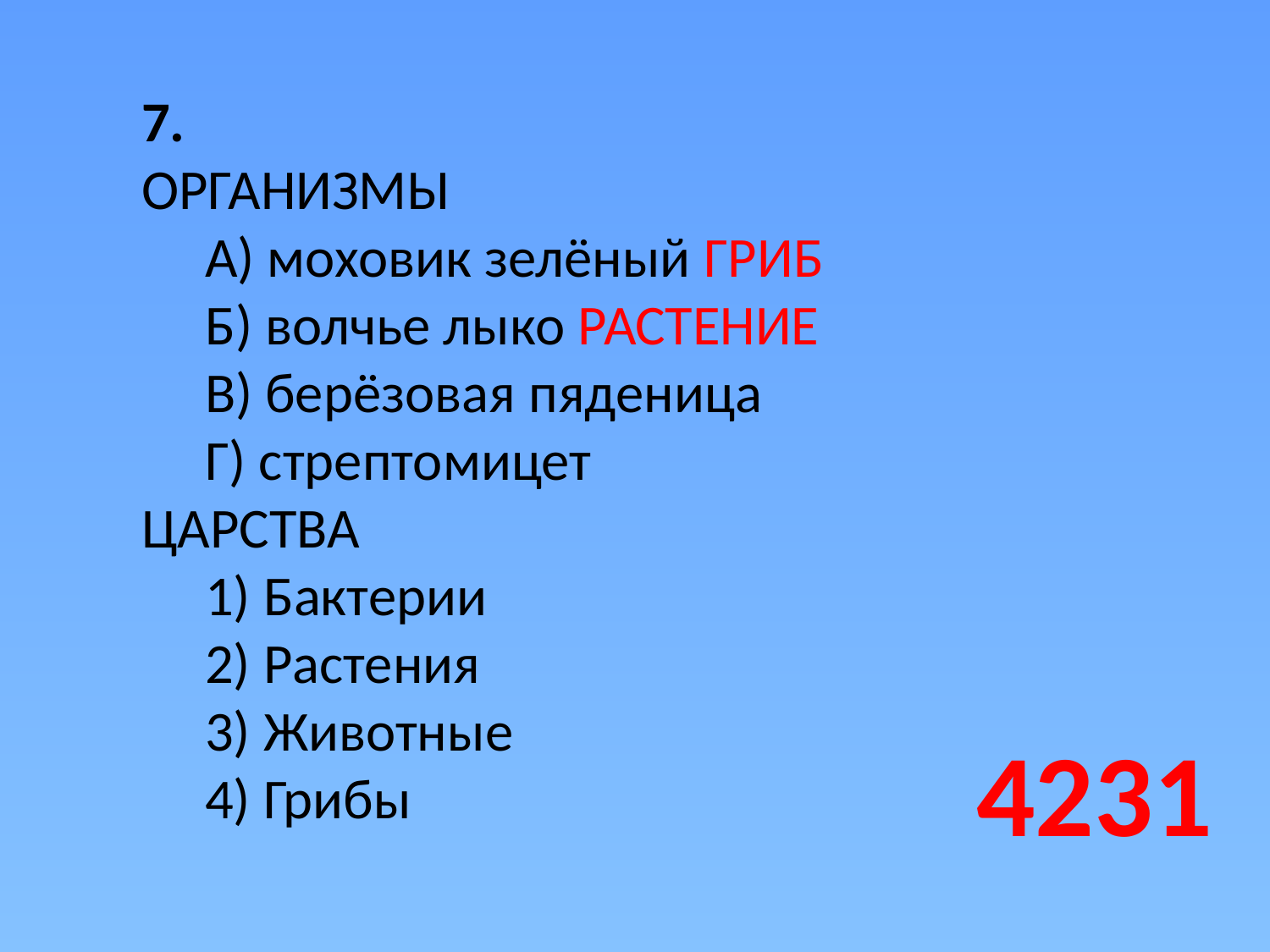

7.
ОРГАНИЗМЫ
А) моховик зелёный ГРИБ
Б) волчье лыко РАСТЕНИЕ
В) берёзовая пяденица
Г) стрептомицет
ЦАРСТВА
1) Бактерии
2) Растения
3) Животные
4) Грибы
4231